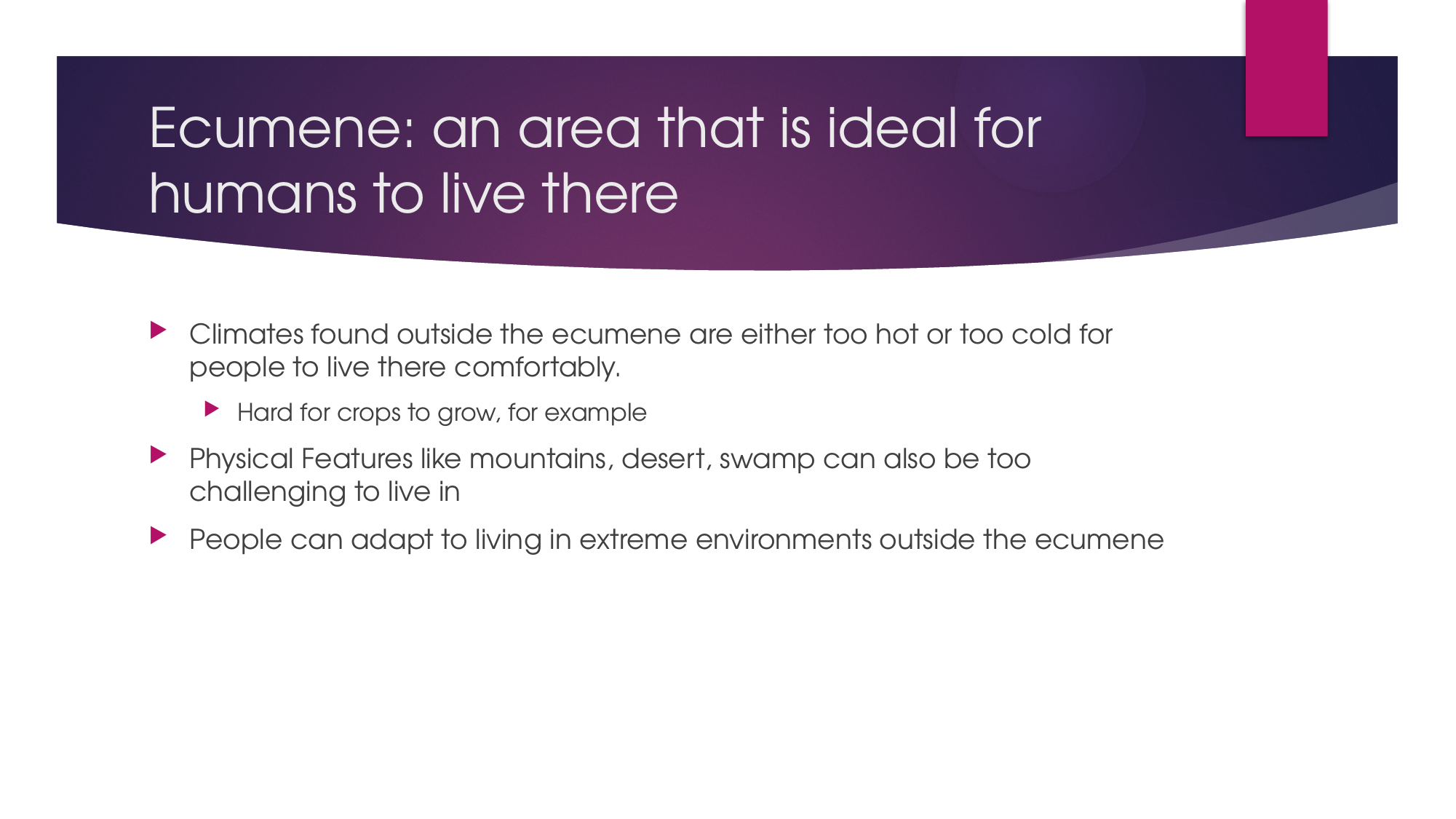

# Ecumene: an area that is ideal for humans to live there
Climates found outside the ecumene are either too hot or too cold for people to live there comfortably.
Hard for crops to grow, for example
Physical Features like mountains, desert, swamp can also be too challenging to live in
People can adapt to living in extreme environments outside the ecumene